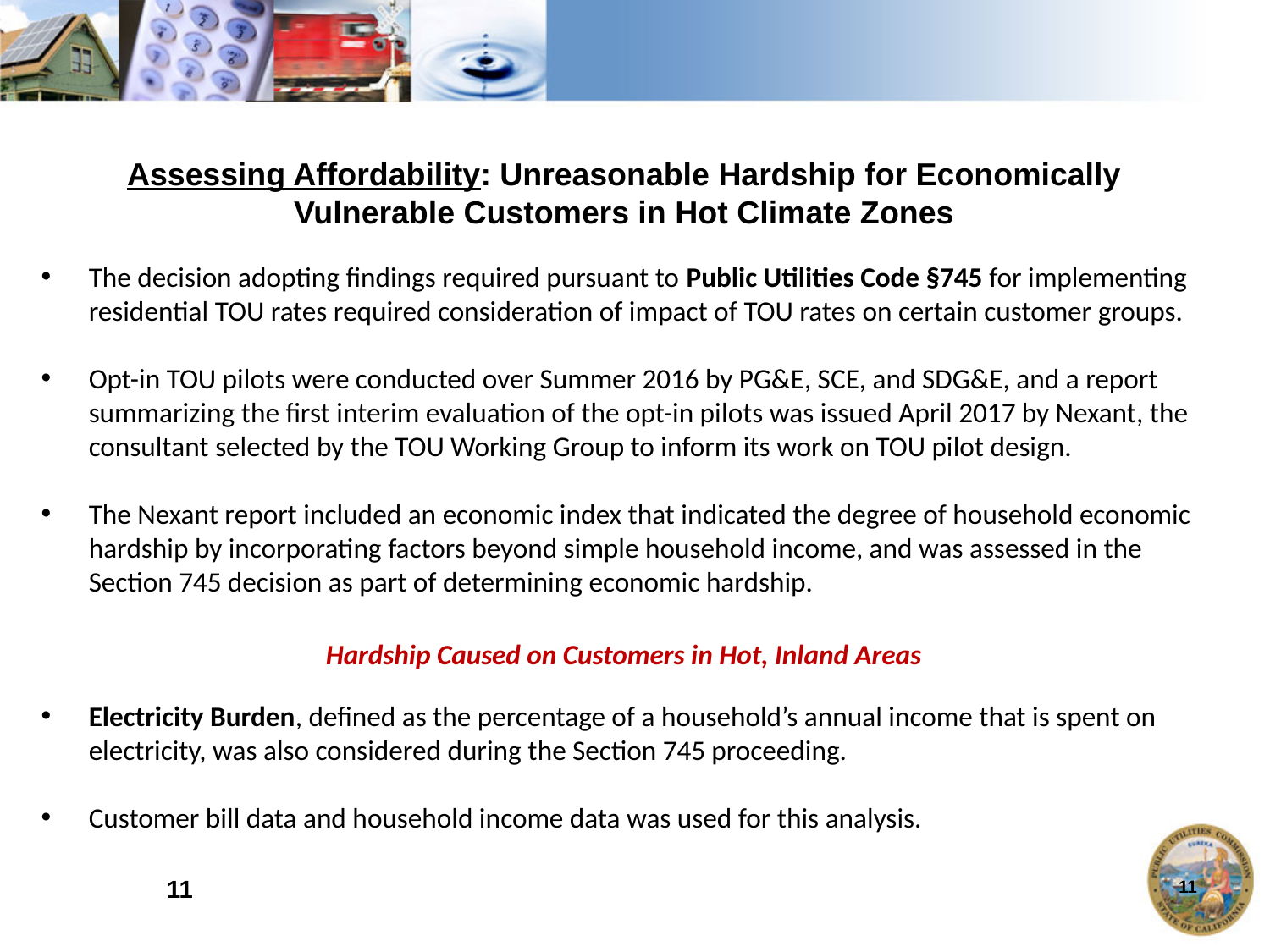

#
Assessing Affordability: Unreasonable Hardship for Economically Vulnerable Customers in Hot Climate Zones
The decision adopting findings required pursuant to Public Utilities Code §745 for implementing residential TOU rates required consideration of impact of TOU rates on certain customer groups.

Opt-in TOU pilots were conducted over Summer 2016 by PG&E, SCE, and SDG&E, and a report summarizing the first interim evaluation of the opt-in pilots was issued April 2017 by Nexant, the consultant selected by the TOU Working Group to inform its work on TOU pilot design.

The Nexant report included an economic index that indicated the degree of household economic hardship by incorporating factors beyond simple household income, and was assessed in the Section 745 decision as part of determining economic hardship.

Electricity Burden, defined as the percentage of a household’s annual income that is spent on electricity, was also considered during the Section 745 proceeding.

Customer bill data and household income data was used for this analysis.

Hardship Caused on Customers in Hot, Inland Areas
11